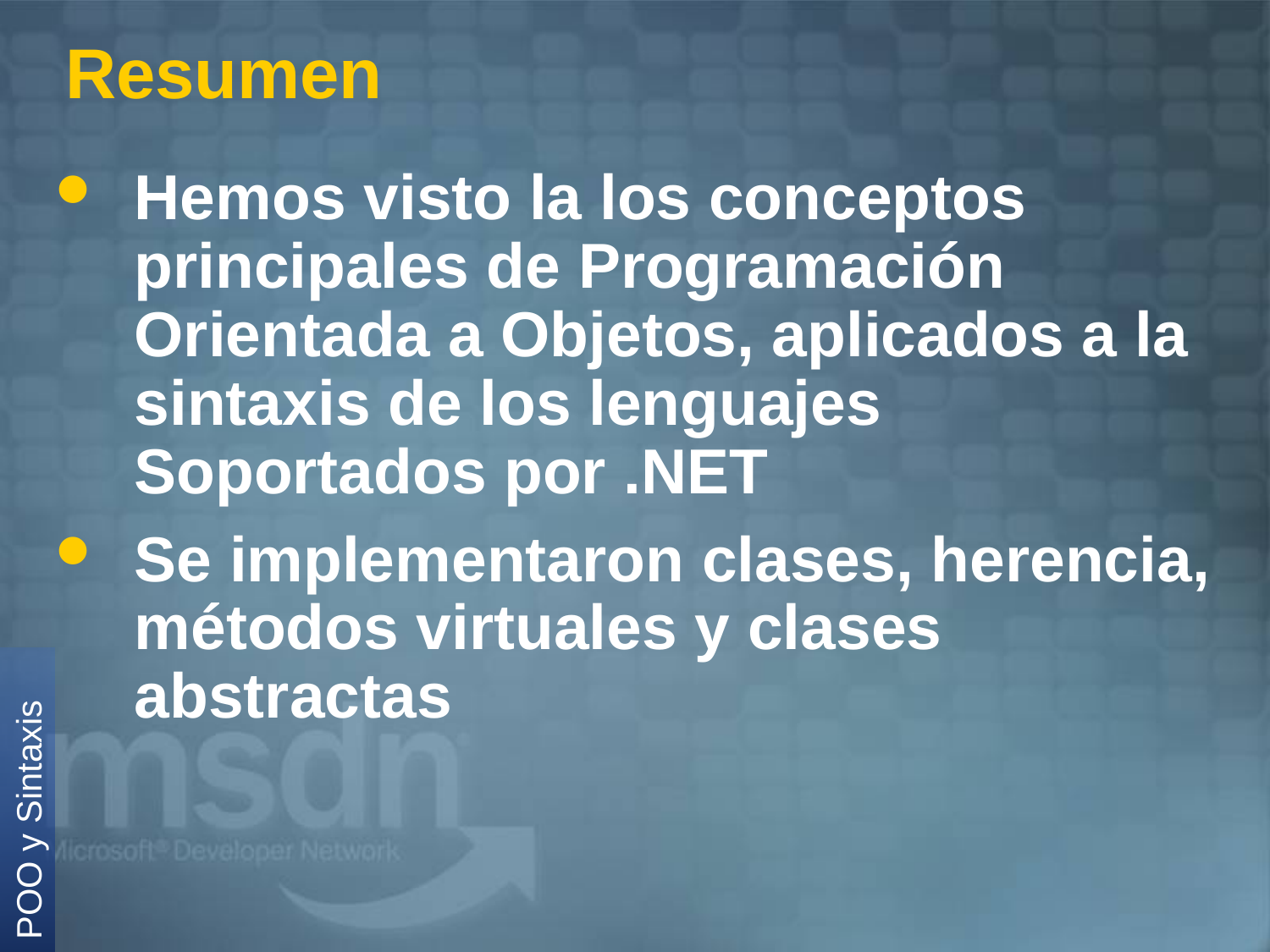

# Resumen
Hemos visto la los conceptos principales de Programación Orientada a Objetos, aplicados a la sintaxis de los lenguajes Soportados por .NET
Se implementaron clases, herencia, métodos virtuales y clases abstractas
POO y Sintaxis